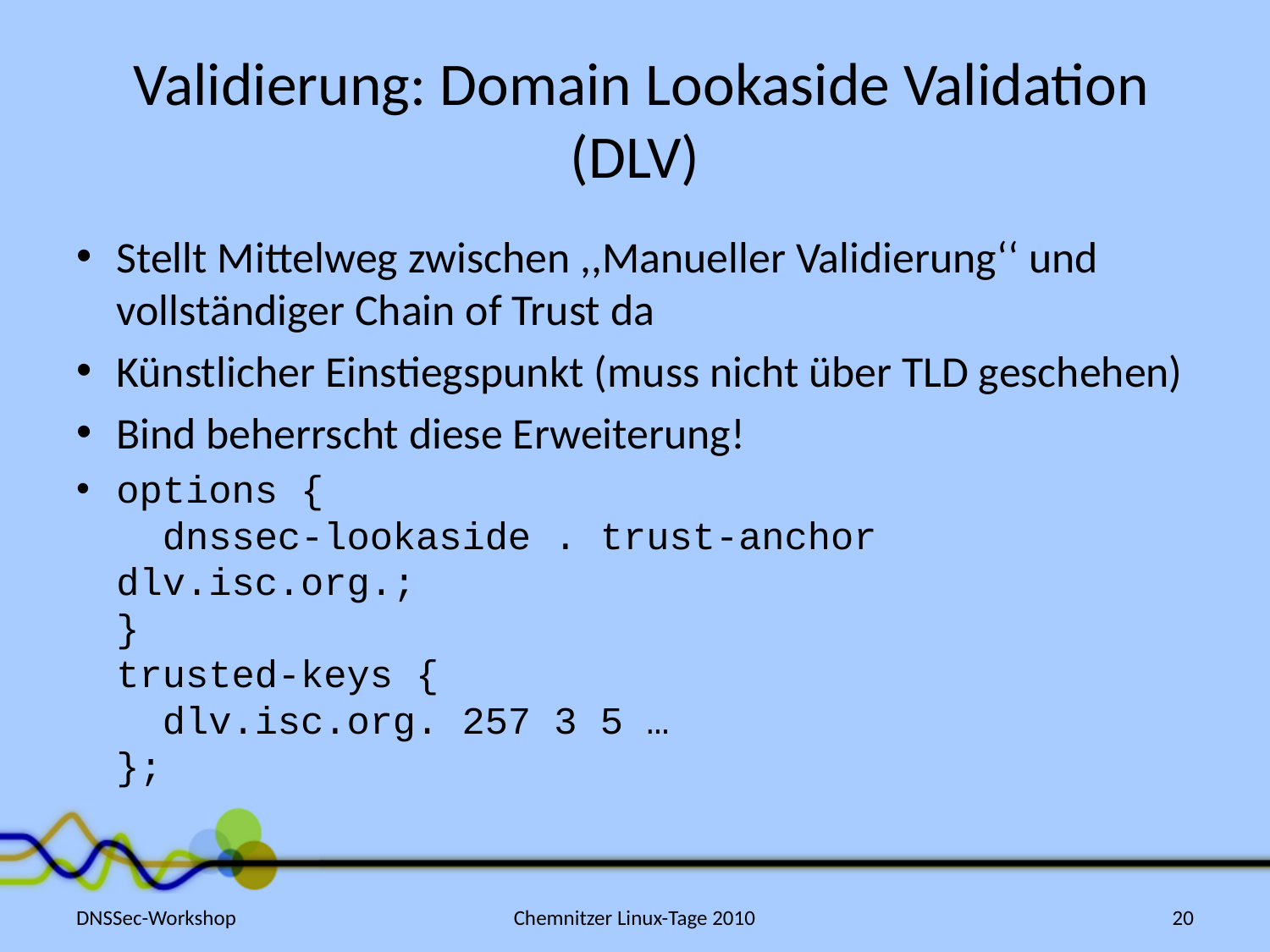

# Validierung: Domain Lookaside Validation (DLV)
Stellt Mittelweg zwischen ,,Manueller Validierung‘‘ und vollständiger Chain of Trust da
Künstlicher Einstiegspunkt (muss nicht über TLD geschehen)
Bind beherrscht diese Erweiterung!
options {
  dnssec-lookaside . trust-anchor dlv.isc.org.;
}
trusted-keys {
  dlv.isc.org. 257 3 5 …
};

DNSSec-Workshop
Chemnitzer Linux-Tage 2010
20